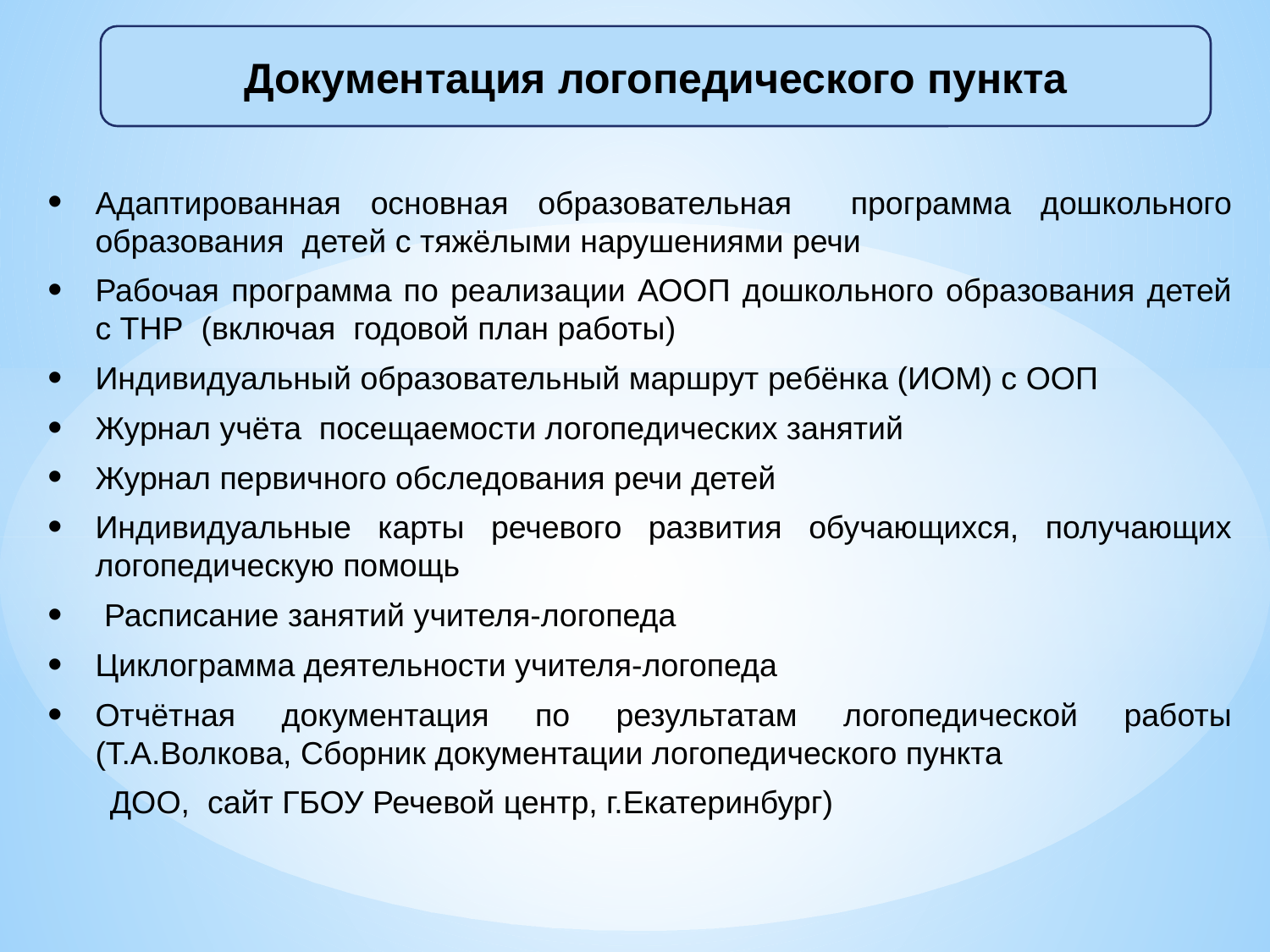

Документация логопедического пункта
Адаптированная основная образовательная  программа дошкольного образования  детей с тяжёлыми нарушениями речи
Рабочая программа по реализации АООП дошкольного образования детей с ТНР  (включая  годовой план работы)
Индивидуальный образовательный маршрут ребёнка (ИОМ) с ООП
Журнал учёта  посещаемости логопедических занятий
Журнал первичного обследования речи детей
Индивидуальные карты речевого развития обучающихся, получающих логопедическую помощь
 Расписание занятий учителя-логопеда
Циклограмма деятельности учителя-логопеда
Отчётная документация по результатам логопедической работы (Т.А.Волкова, Сборник документации логопедического пункта
       ДОО,  сайт ГБОУ Речевой центр, г.Екатеринбург)